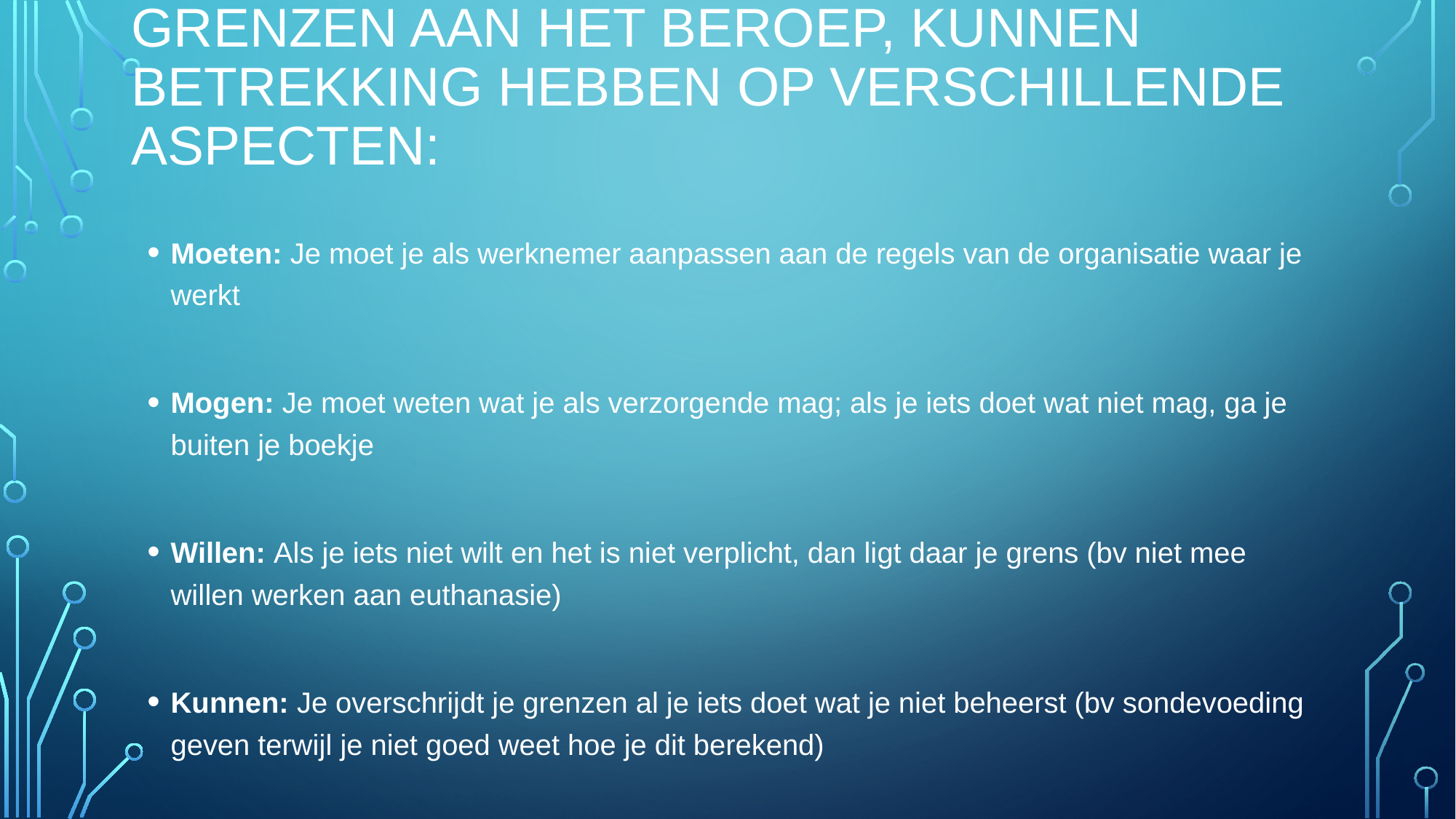

# Grenzen aan het beroep, kunnen betrekking hebben op verschillende aspecten:
Moeten: Je moet je als werknemer aanpassen aan de regels van de organisatie waar je werkt

Mogen: Je moet weten wat je als verzorgende mag; als je iets doet wat niet mag, ga je buiten je boekje

Willen: Als je iets niet wilt en het is niet verplicht, dan ligt daar je grens (bv niet mee willen werken aan euthanasie)

Kunnen: Je overschrijdt je grenzen al je iets doet wat je niet beheerst (bv sondevoeding geven terwijl je niet goed weet hoe je dit berekend)